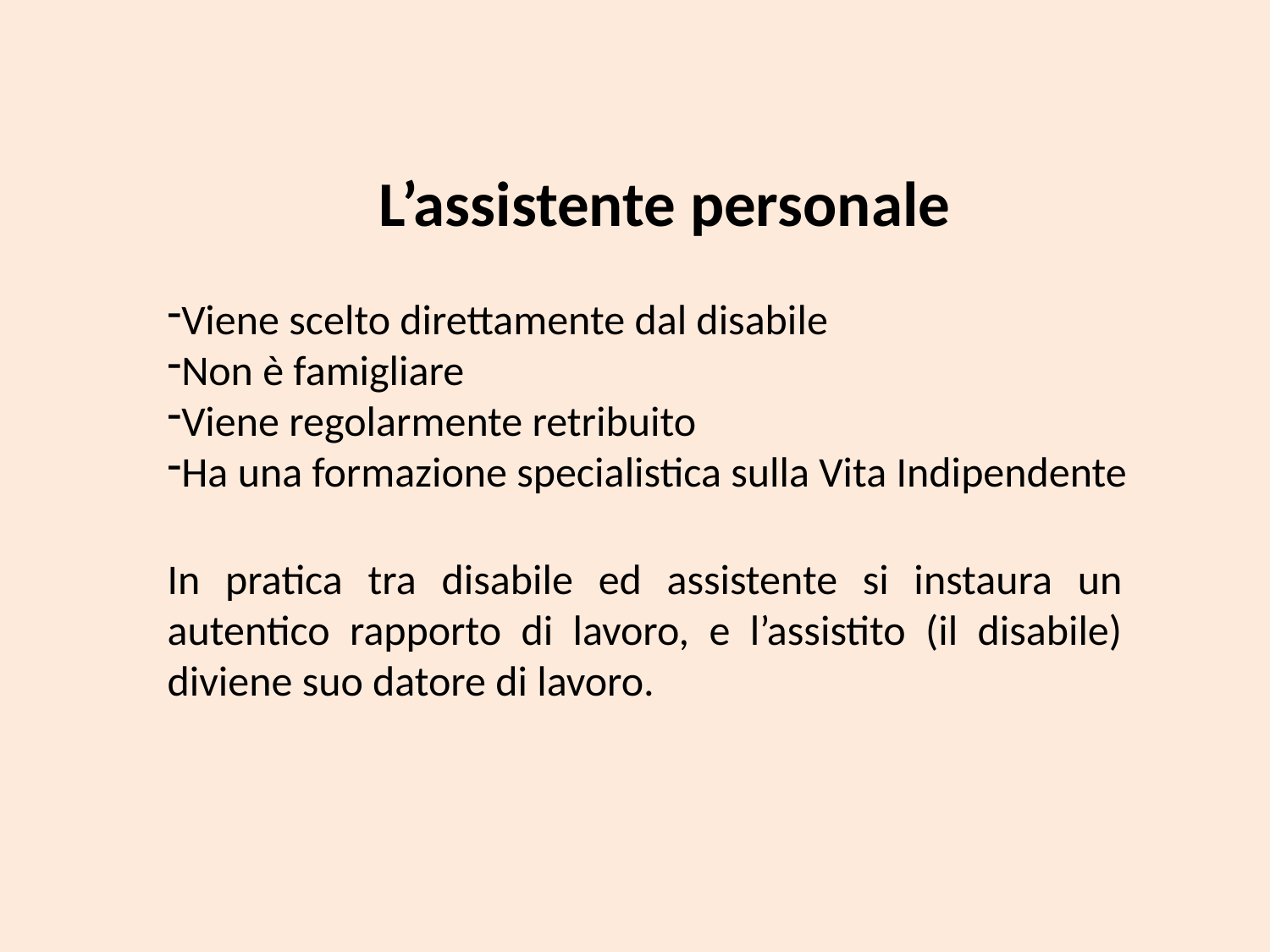

L’assistente personale
Viene scelto direttamente dal disabile
Non è famigliare
Viene regolarmente retribuito
Ha una formazione specialistica sulla Vita Indipendente
In pratica tra disabile ed assistente si instaura un autentico rapporto di lavoro, e l’assistito (il disabile) diviene suo datore di lavoro.